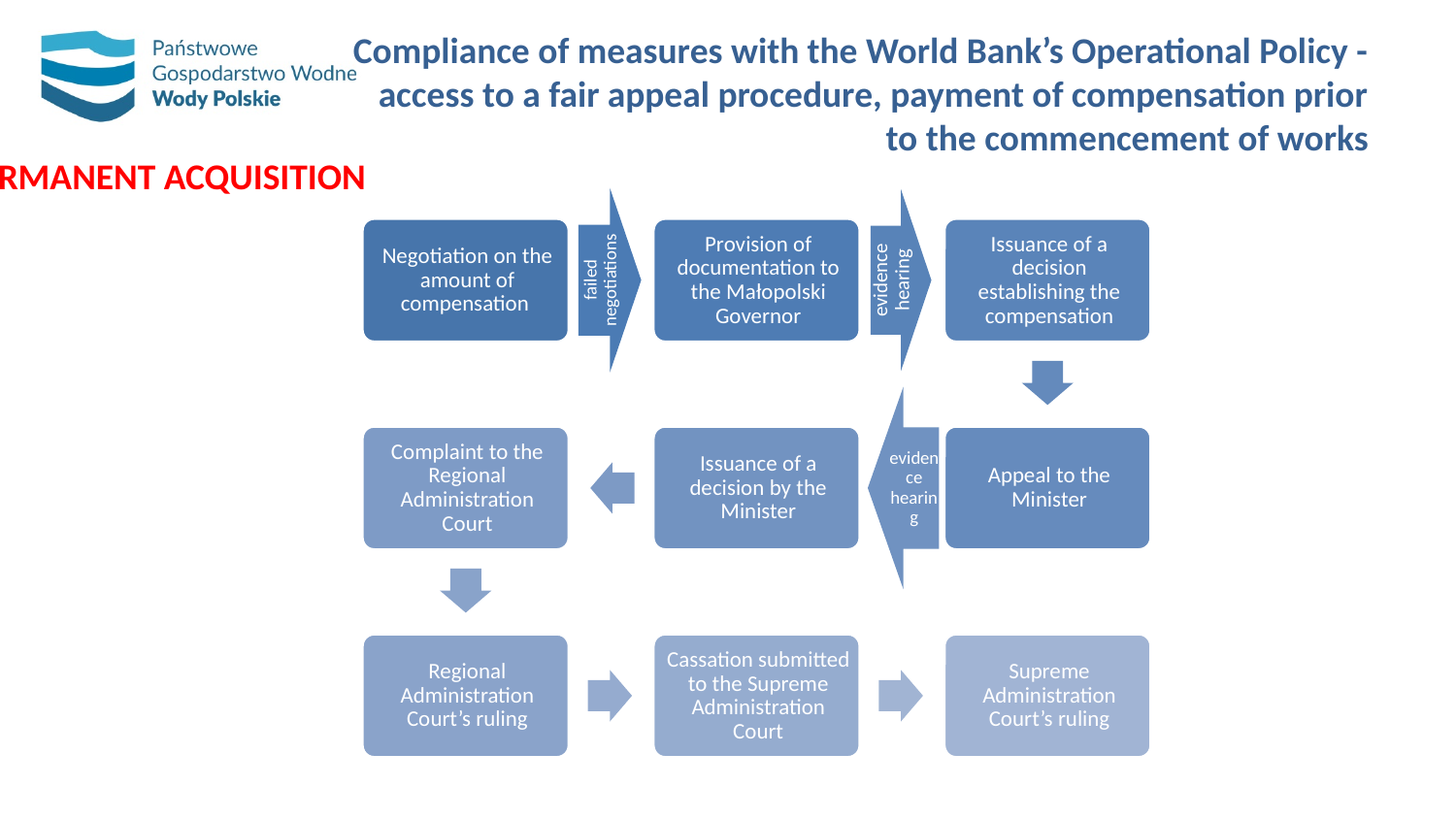

# Compliance of measures with the World Bank’s Operational Policy - access to a fair appeal procedure, payment of compensation prior to the commencement of works
PERMANENT ACQUISITION
Negotiation on the amount of compensation
failed negotiations
Provision of documentation to the Małopolski Governor
evidence hearing
Issuance of a decision establishing the compensation

Appeal to the Minister
evidence hearing
Issuance of a decision by the Minister

Complaint to the Regional Administration Court

Regional Administration Court’s ruling

Cassation submitted to the Supreme Administration Court

Supreme Administration Court’s ruling